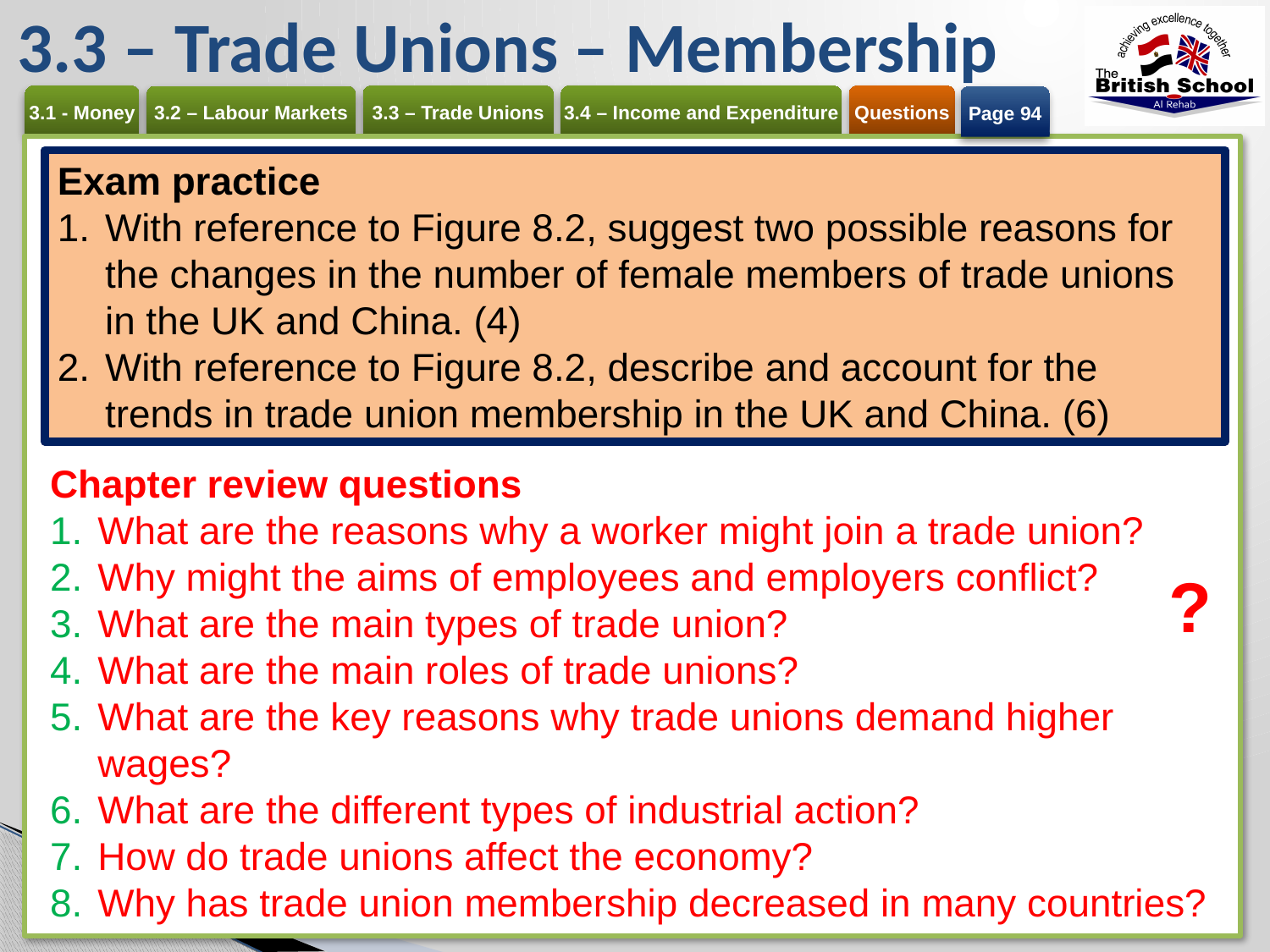

# 3.3 – Trade Unions – Membership
Page 94
Exam practice
With reference to Figure 8.2, suggest two possible reasons for the changes in the number of female members of trade unions in the UK and China. (4)
With reference to Figure 8.2, describe and account for the trends in trade union membership in the UK and China. (6)
Chapter review questions
What are the reasons why a worker might join a trade union?
Why might the aims of employees and employers conflict?
What are the main types of trade union?
What are the main roles of trade unions?
What are the key reasons why trade unions demand higher wages?
What are the different types of industrial action?
How do trade unions affect the economy?
Why has trade union membership decreased in many countries?
?